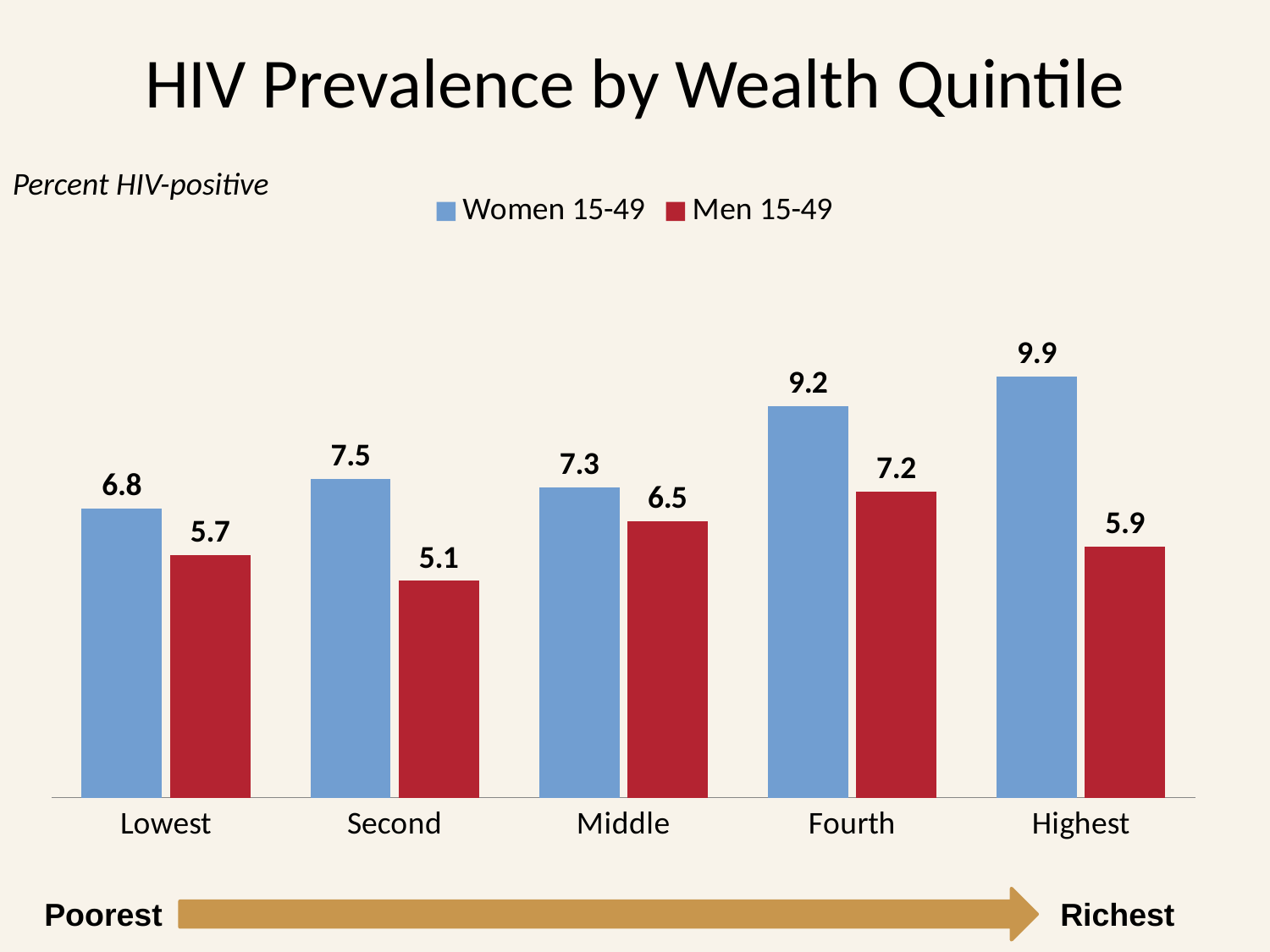

# HIV Prevalence by Wealth Quintile
Percent HIV-positive

### Chart

| Category | Women 15-49 | Men 15-49 |
|---|---|---|
| Lowest | 6.8 | 5.7 |
| Second | 7.5 | 5.1 |
| Middle | 7.3 | 6.5 |
| Fourth | 9.2 | 7.2 |
| Highest | 9.9 | 5.9 |
Poorest

Richest